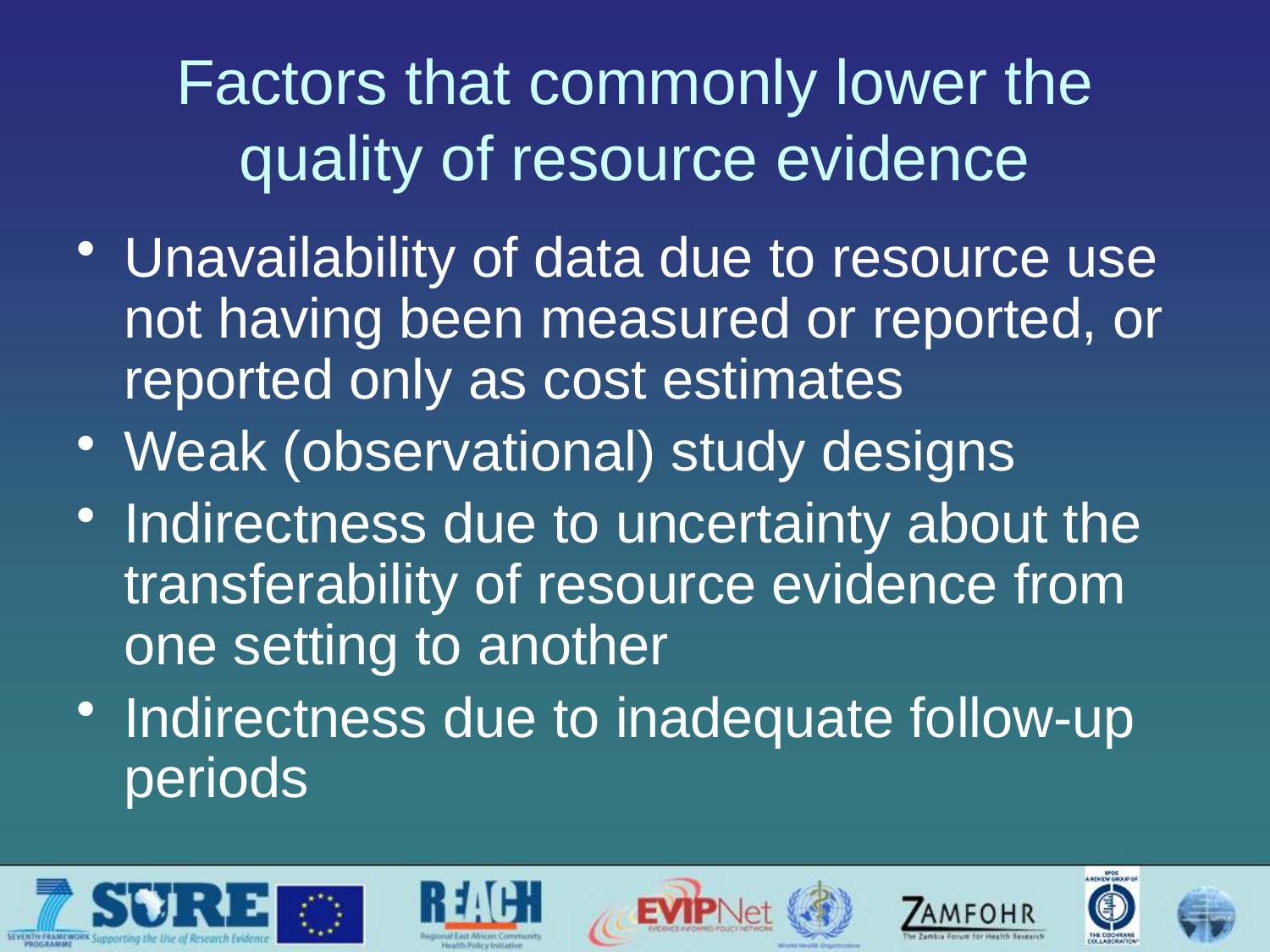

# Factors that commonly lower the quality of resource evidence
Unavailability of data due to resource use not having been measured or reported, or reported only as cost estimates
Weak (observational) study designs
Indirectness due to uncertainty about the transferability of resource evidence from one setting to another
Indirectness due to inadequate follow-up periods